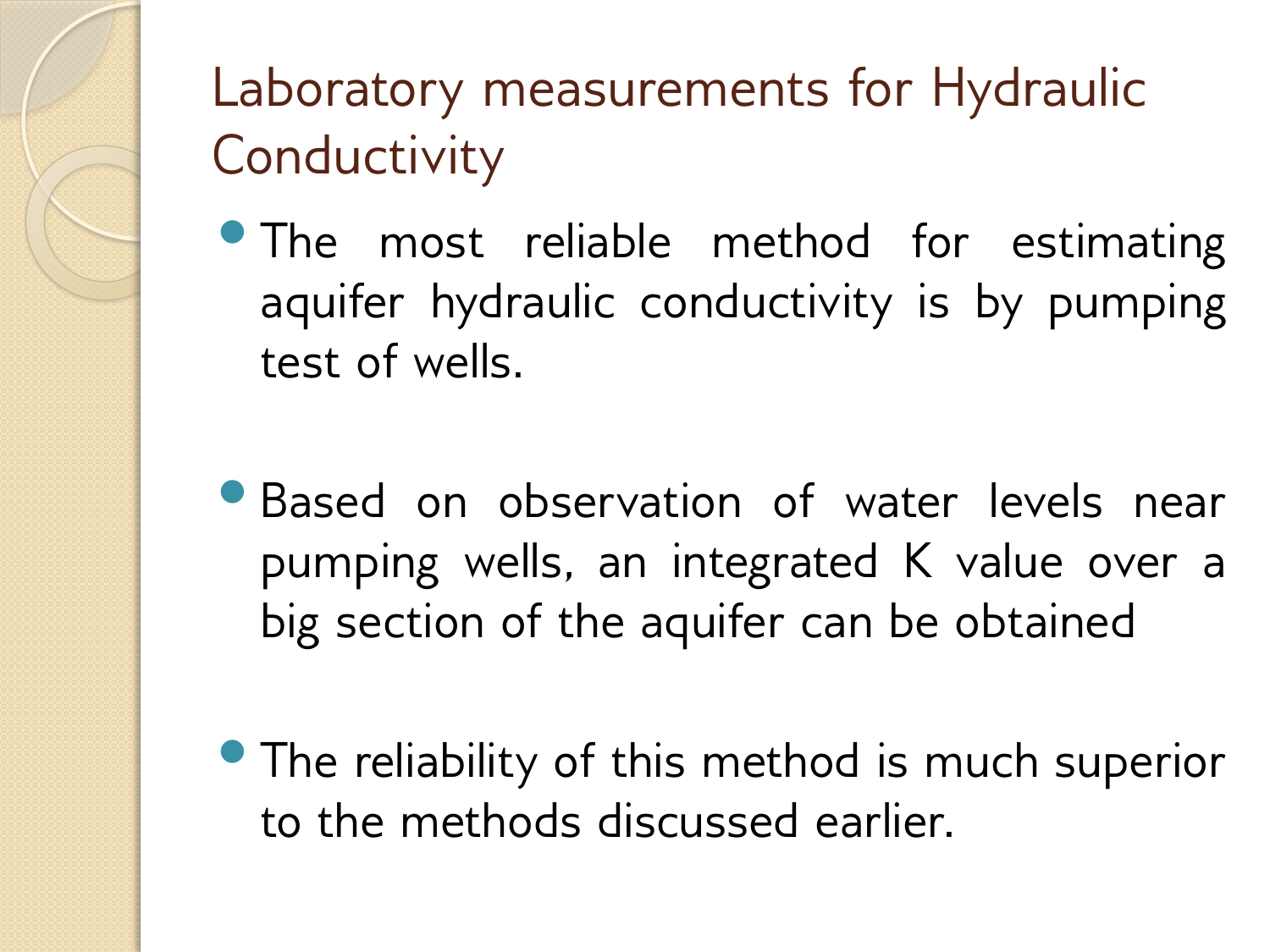

# Laboratory measurements for Hydraulic Conductivity
The most reliable method for estimating aquifer hydraulic conductivity is by pumping test of wells.

Based on observation of water levels near pumping wells, an integrated K value over a big section of the aquifer can be obtained

The reliability of this method is much superior to the methods discussed earlier.